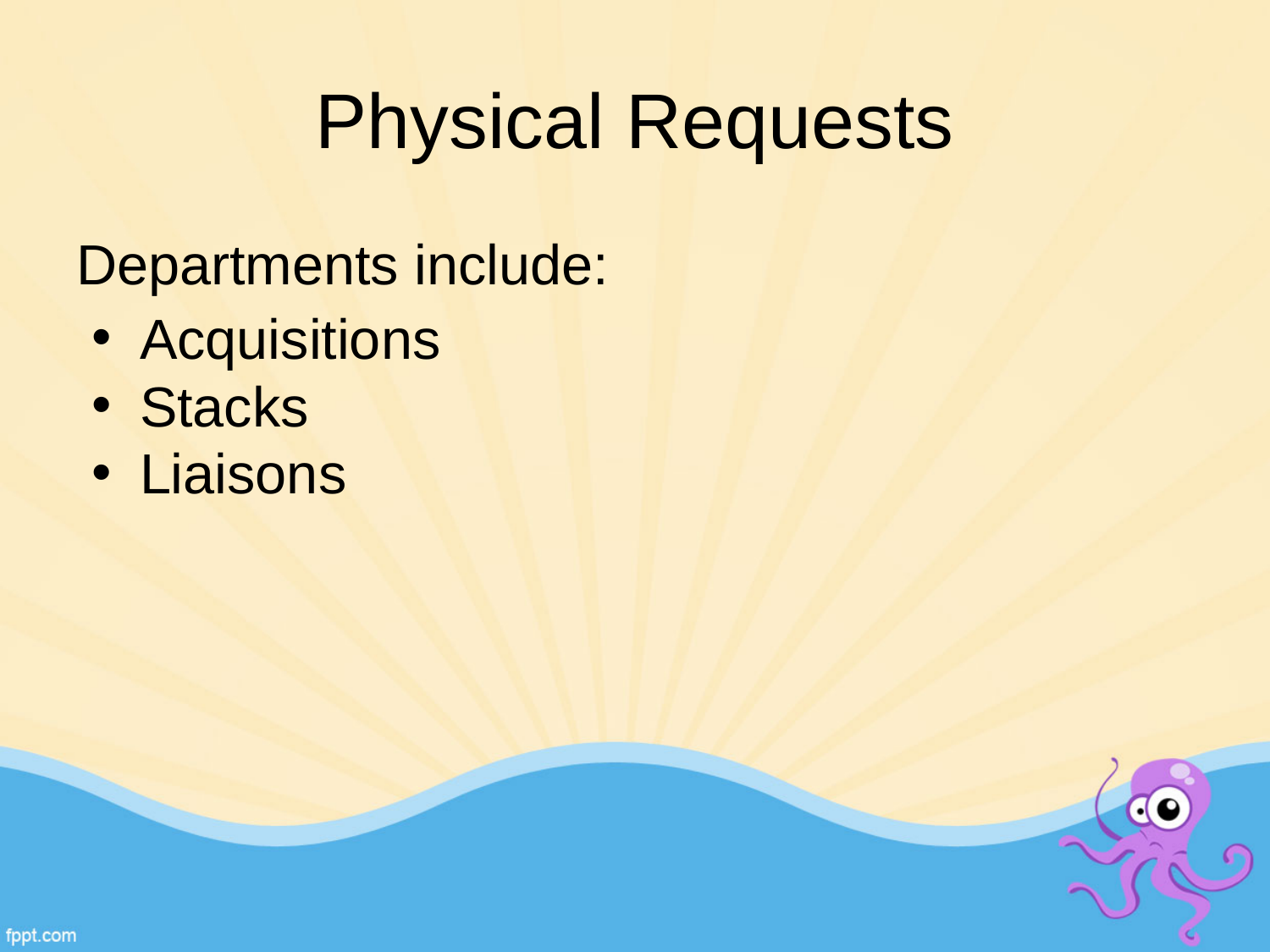

# Physical Requests
Departments include:
Acquisitions
Stacks
Liaisons